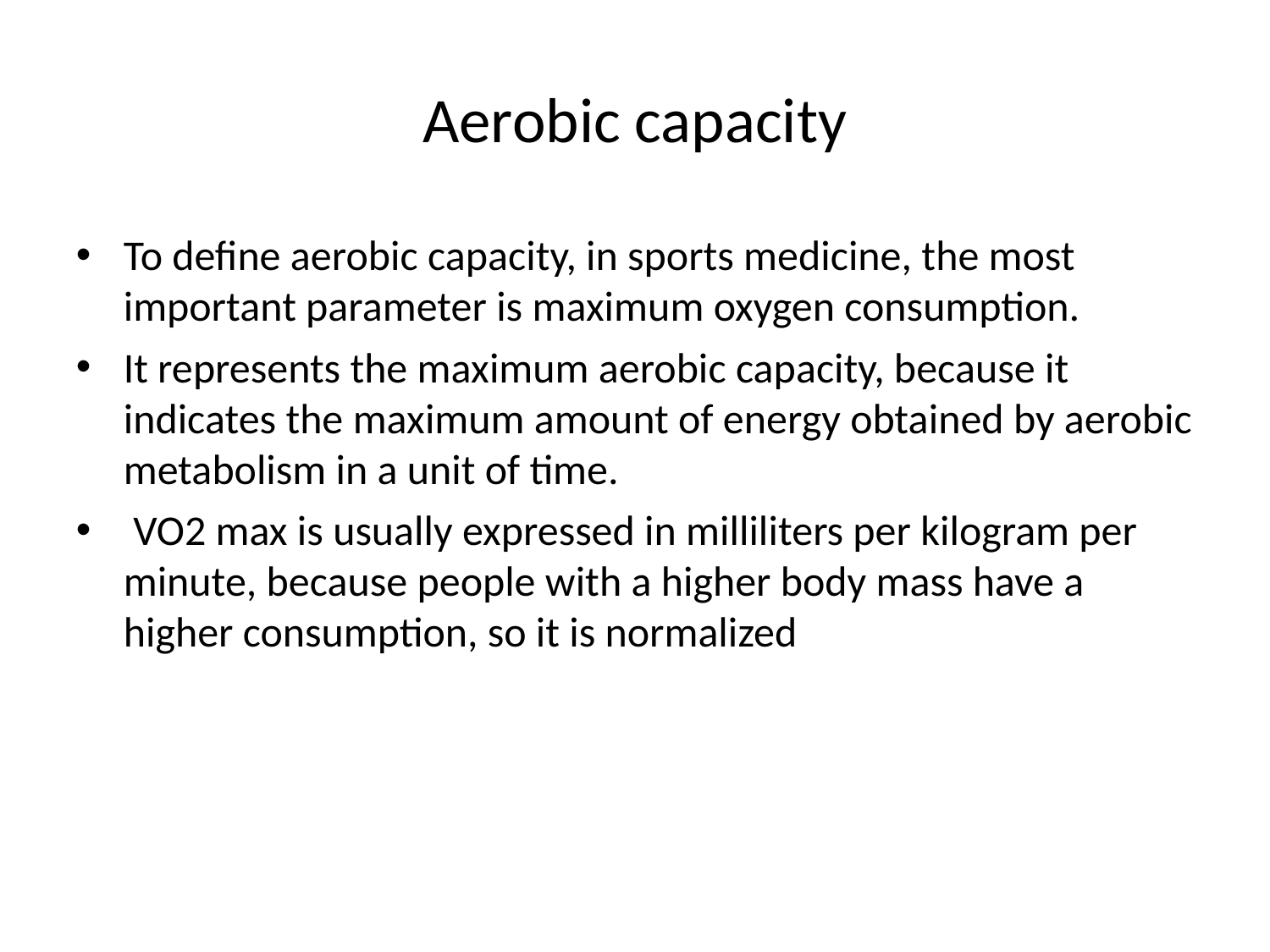

Aerobic capacity
To define aerobic capacity, in sports medicine, the most important parameter is maximum oxygen consumption.
It represents the maximum aerobic capacity, because it indicates the maximum amount of energy obtained by aerobic metabolism in a unit of time.
 VO2 max is usually expressed in milliliters per kilogram per minute, because people with a higher body mass have a higher consumption, so it is normalized